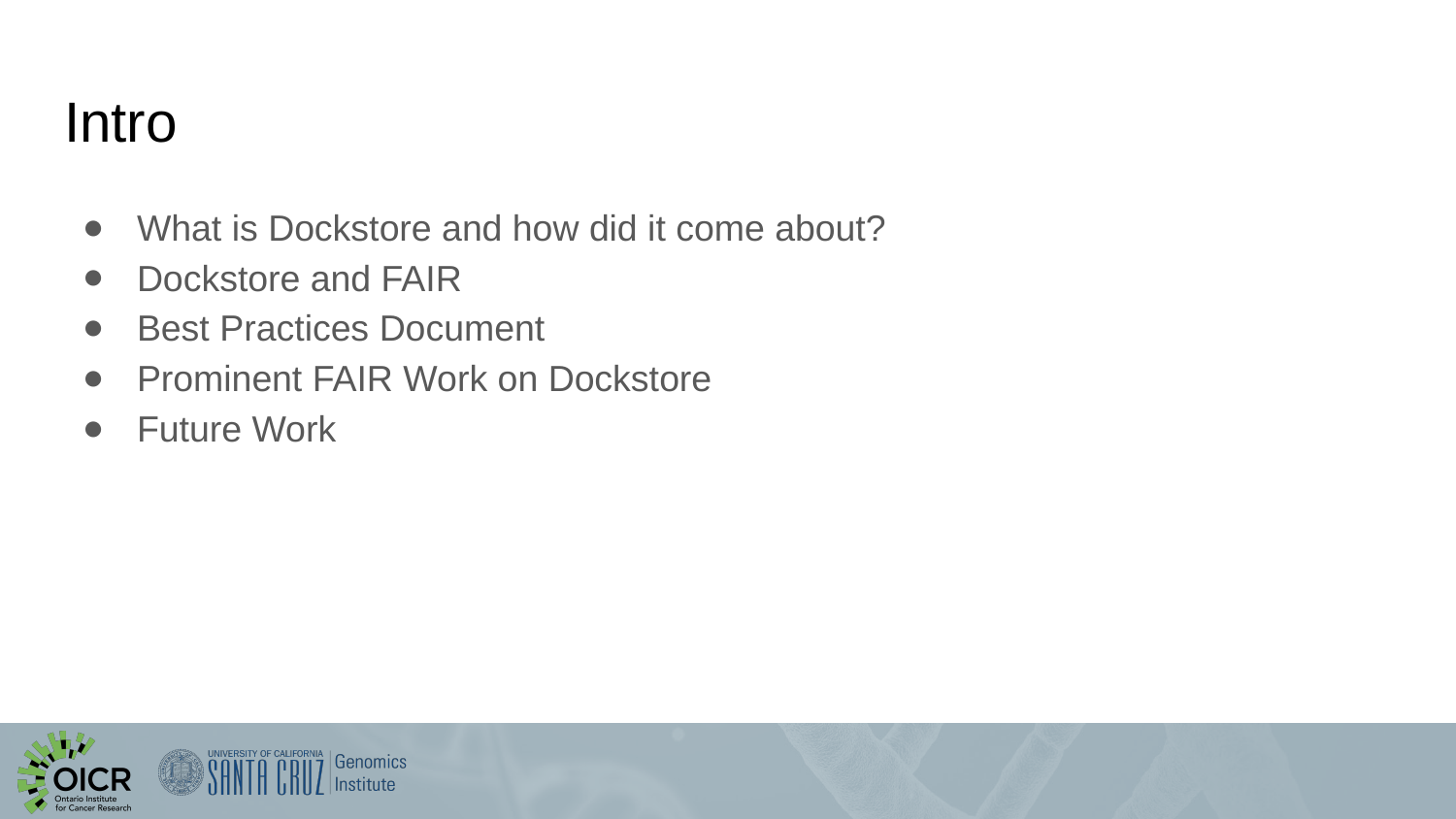

# Intro
What is Dockstore and how did it come about?
Dockstore and FAIR
Best Practices Document
Prominent FAIR Work on Dockstore
Future Work